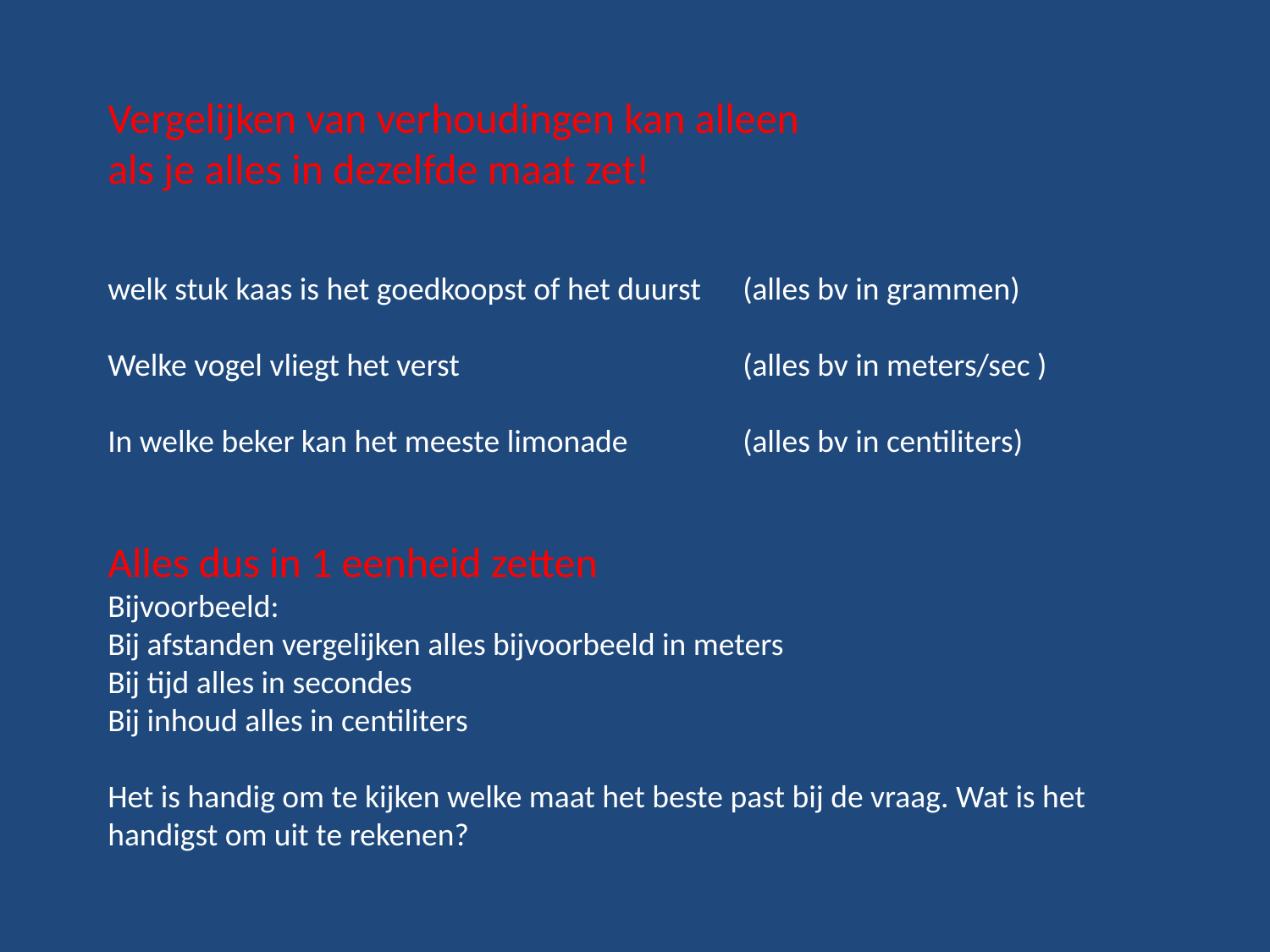

Vergelijken van verhoudingen kan alleen
als je alles in dezelfde maat zet!

welk stuk kaas is het goedkoopst of het duurst 	(alles bv in grammen)

Welke vogel vliegt het verst			(alles bv in meters/sec )

In welke beker kan het meeste limonade 	(alles bv in centiliters)

Alles dus in 1 eenheid zetten
Bijvoorbeeld:
Bij afstanden vergelijken alles bijvoorbeeld in meters
Bij tijd alles in secondes
Bij inhoud alles in centiliters

Het is handig om te kijken welke maat het beste past bij de vraag. Wat is het handigst om uit te rekenen?